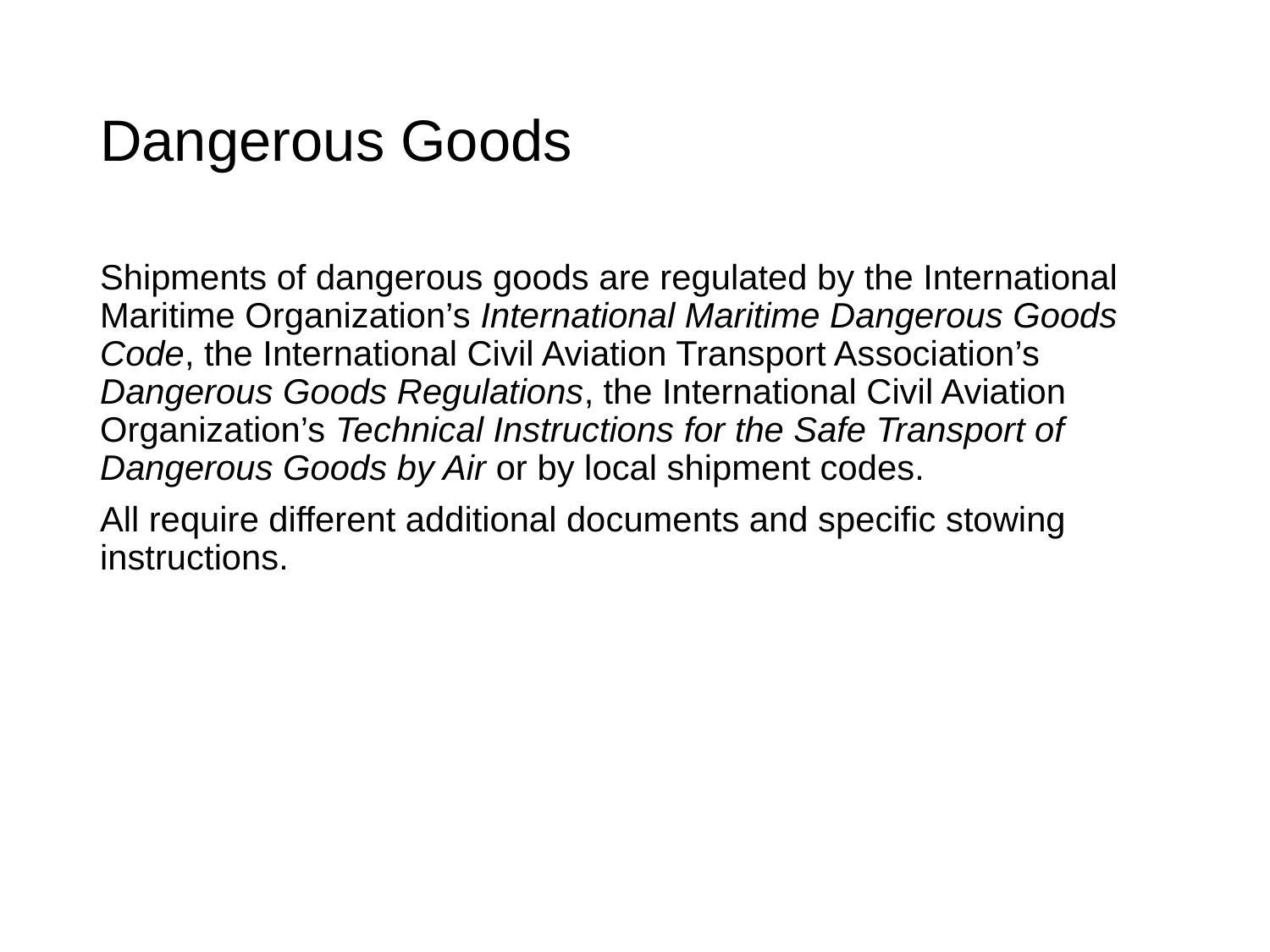

# Dangerous Goods
Shipments of dangerous goods are regulated by the International Maritime Organization’s International Maritime Dangerous Goods Code, the International Civil Aviation Transport Association’s Dangerous Goods Regulations, the International Civil Aviation Organization’s Technical Instructions for the Safe Transport of Dangerous Goods by Air or by local shipment codes.
All require different additional documents and specific stowing instructions.